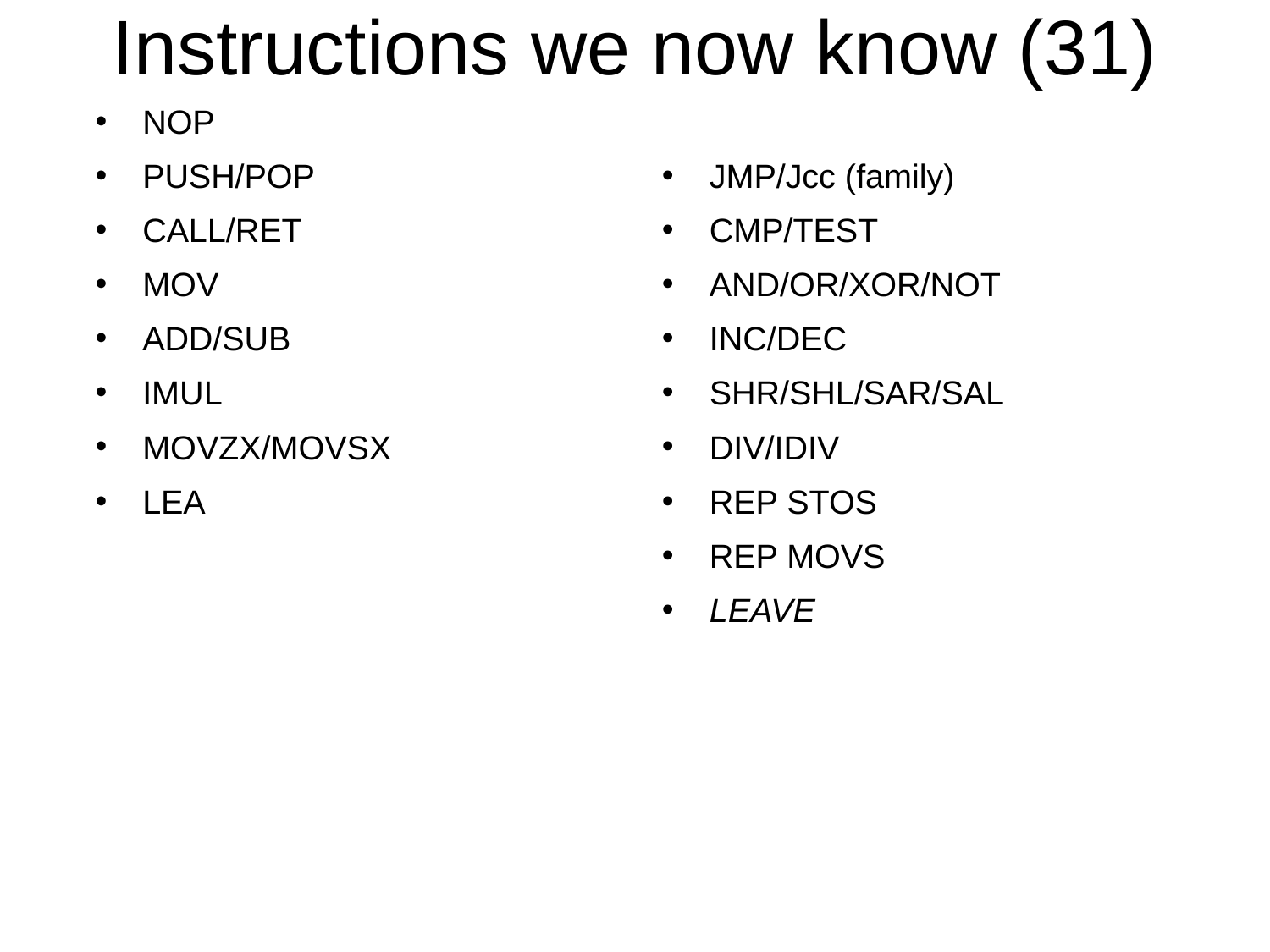

Instructions we now know (31)
NOP
PUSH/POP
CALL/RET
MOV
ADD/SUB
IMUL
MOVZX/MOVSX
LEA

JMP/Jcc (family)
CMP/TEST
AND/OR/XOR/NOT
INC/DEC
SHR/SHL/SAR/SAL
DIV/IDIV
REP STOS
REP MOVS
LEAVE